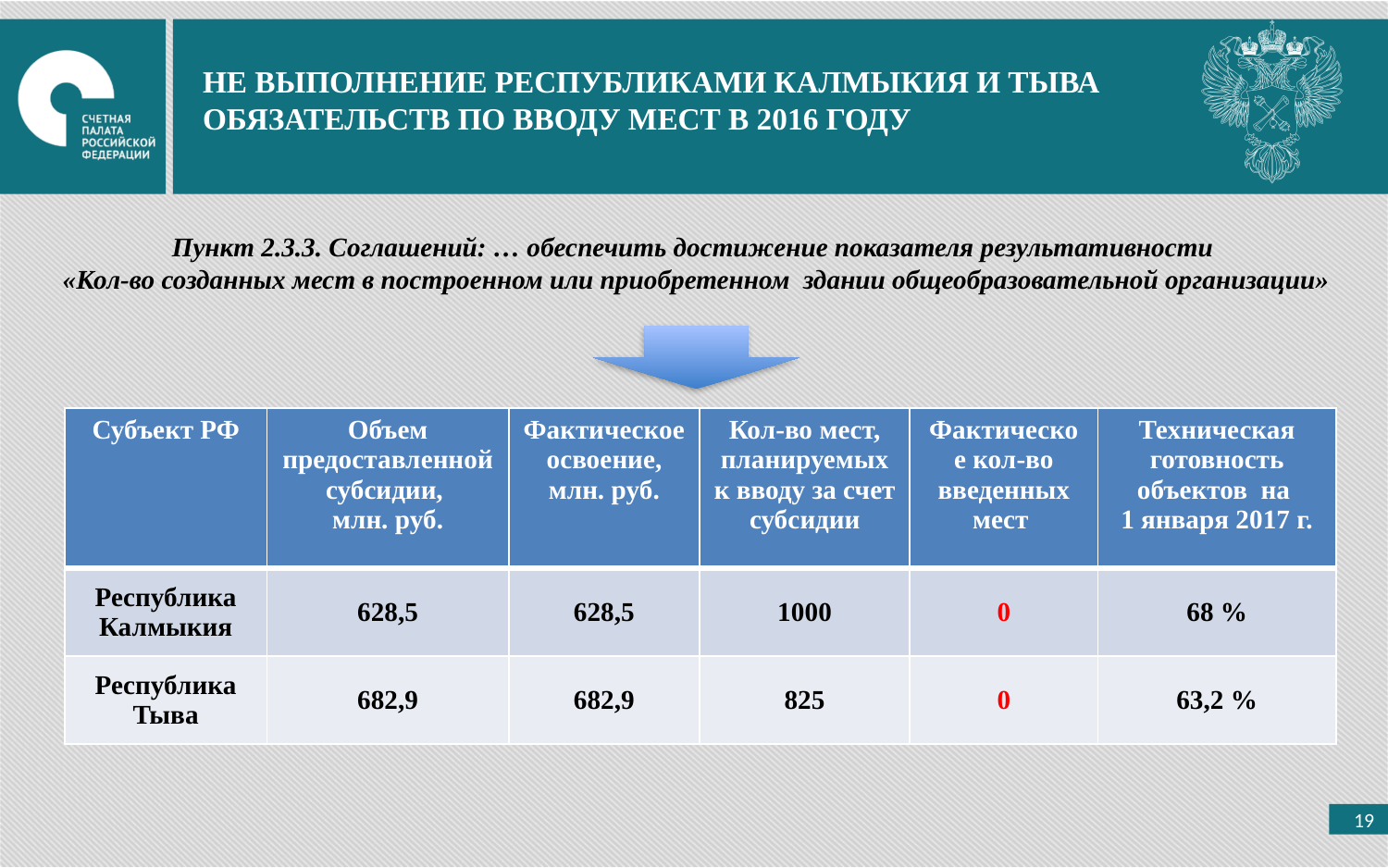

НЕ ВЫПОЛНЕНИЕ РЕСПУБЛИКАМИ КАЛМЫКИЯ И ТЫВА ОБЯЗАТЕЛЬСТВ ПО ВВОДУ МЕСТ В 2016 ГОДУ
Пункт 2.3.3. Соглашений: … обеспечить достижение показателя результативности
«Кол-во созданных мест в построенном или приобретенном  здании общеобразовательной организации»

| Субъект РФ | Объем предоставленной субсидии, млн. руб. | Фактическое освоение, млн. руб. | Кол-во мест, планируемых к вводу за счет субсидии | Фактическое кол-во введенных мест | Техническая готовность объектов на 1 января 2017 г. |
| --- | --- | --- | --- | --- | --- |
| Республика Калмыкия | 628,5 | 628,5 | 1000 | 0 | 68 % |
| Республика Тыва | 682,9 | 682,9 | 825 | 0 | 63,2 % |